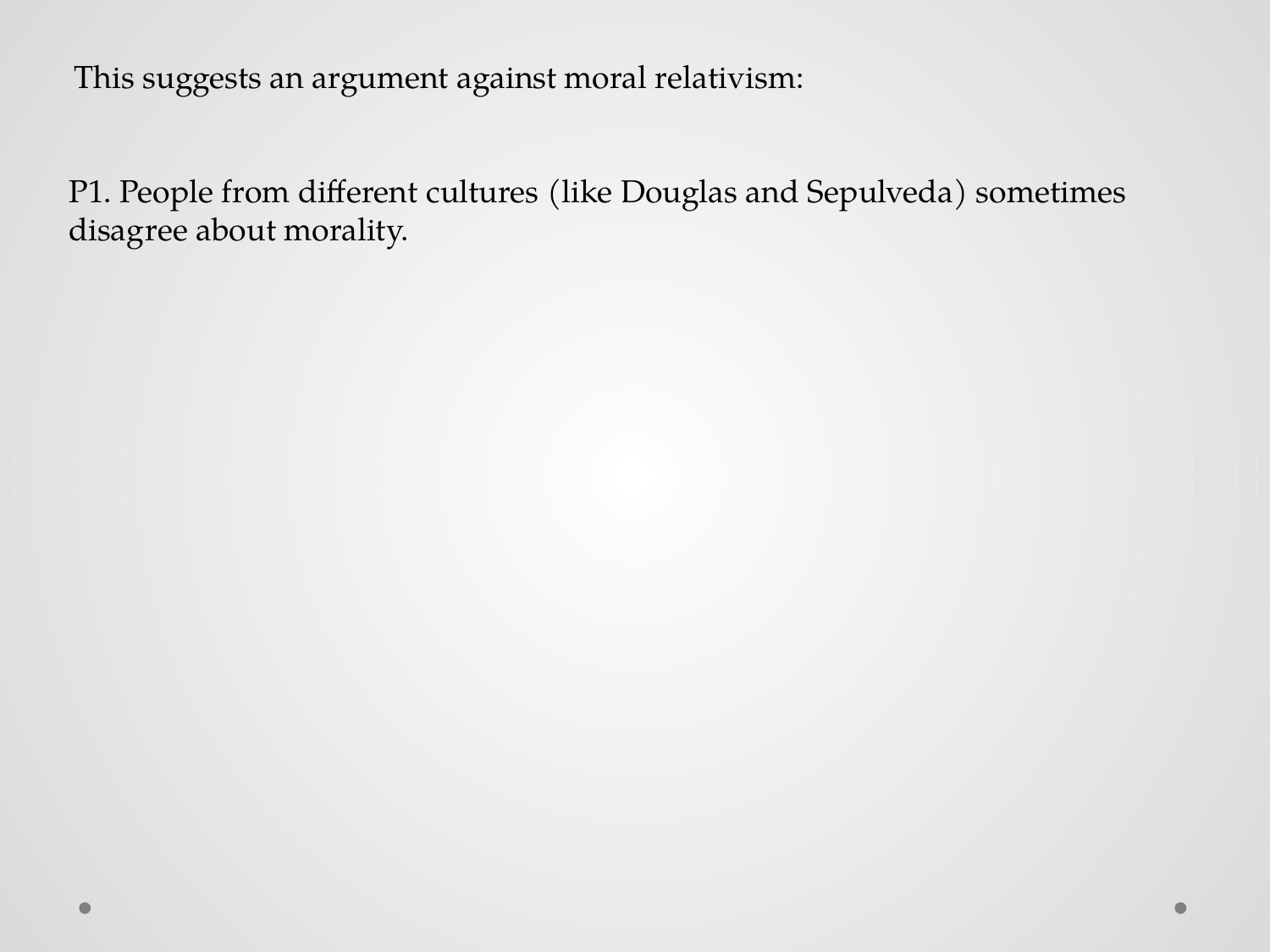

This suggests an argument against moral relativism:
P1. People from different cultures (like Douglas and Sepulveda) sometimes disagree about morality.